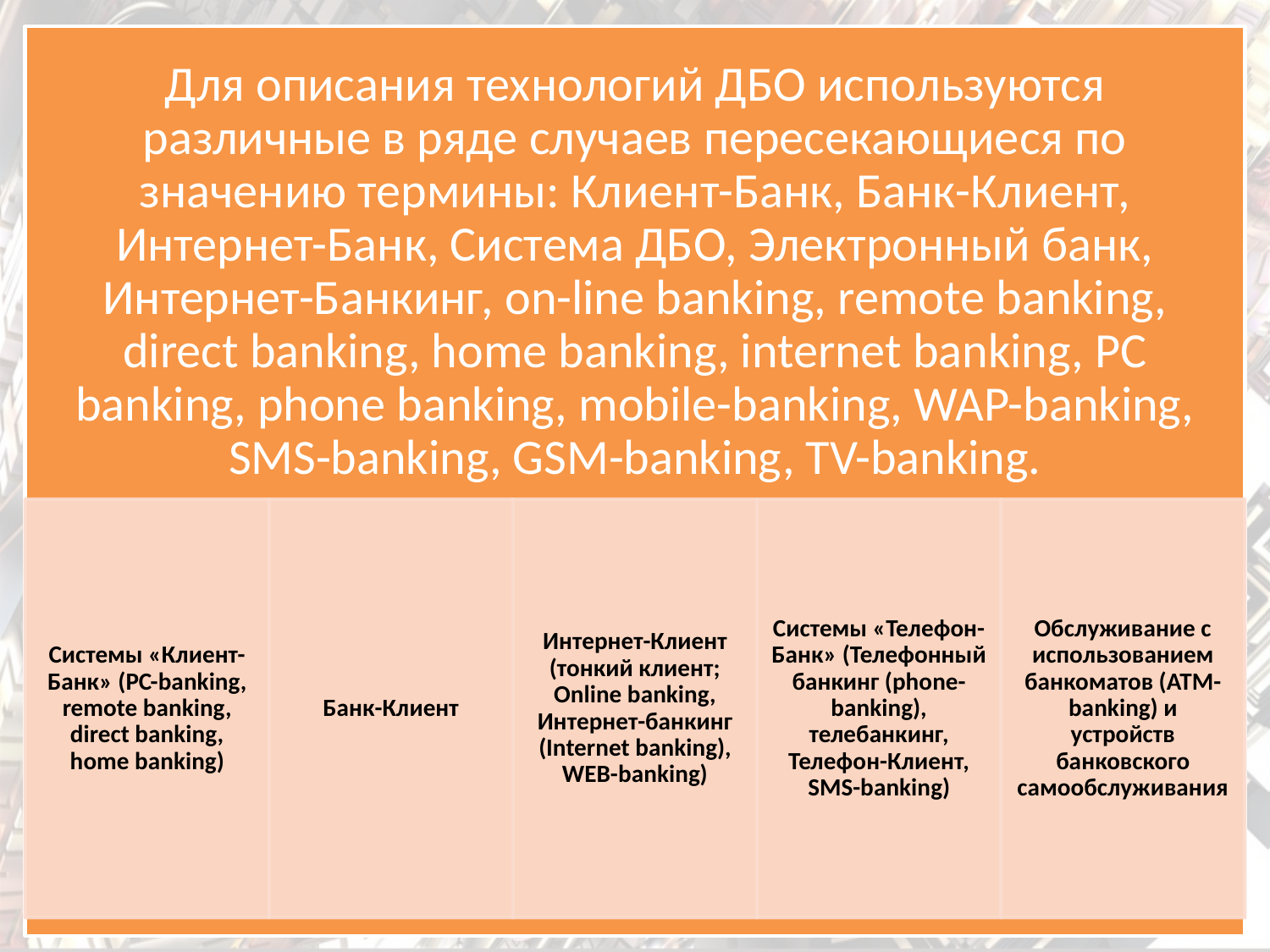

Для описания технологий ДБО используются различные в ряде случаев пересекающиеся по значению термины: Клиент-Банк, Банк-Клиент, Интернет-Банк, Система ДБО, Электронный банк, Интернет-Банкинг, on-line banking, remote banking, direct banking, home banking, internet banking, PC banking, phone banking, mobile-banking, WAP-banking, SMS-banking, GSM-banking, TV-banking.
Системы «Клиент-Банк» (PC-banking, remote banking, direct banking, home banking)
Банк-Клиент
Интернет-Клиент (тонкий клиент; Online banking, Интернет-банкинг (Internet banking), WEB-banking)
Системы «Телефон-Банк» (Телефонный банкинг (phone-banking), телебанкинг, Телефон-Клиент, SMS-banking)
Обслуживание с использованием банкоматов (ATM-banking) и устройств банковского самообслуживания